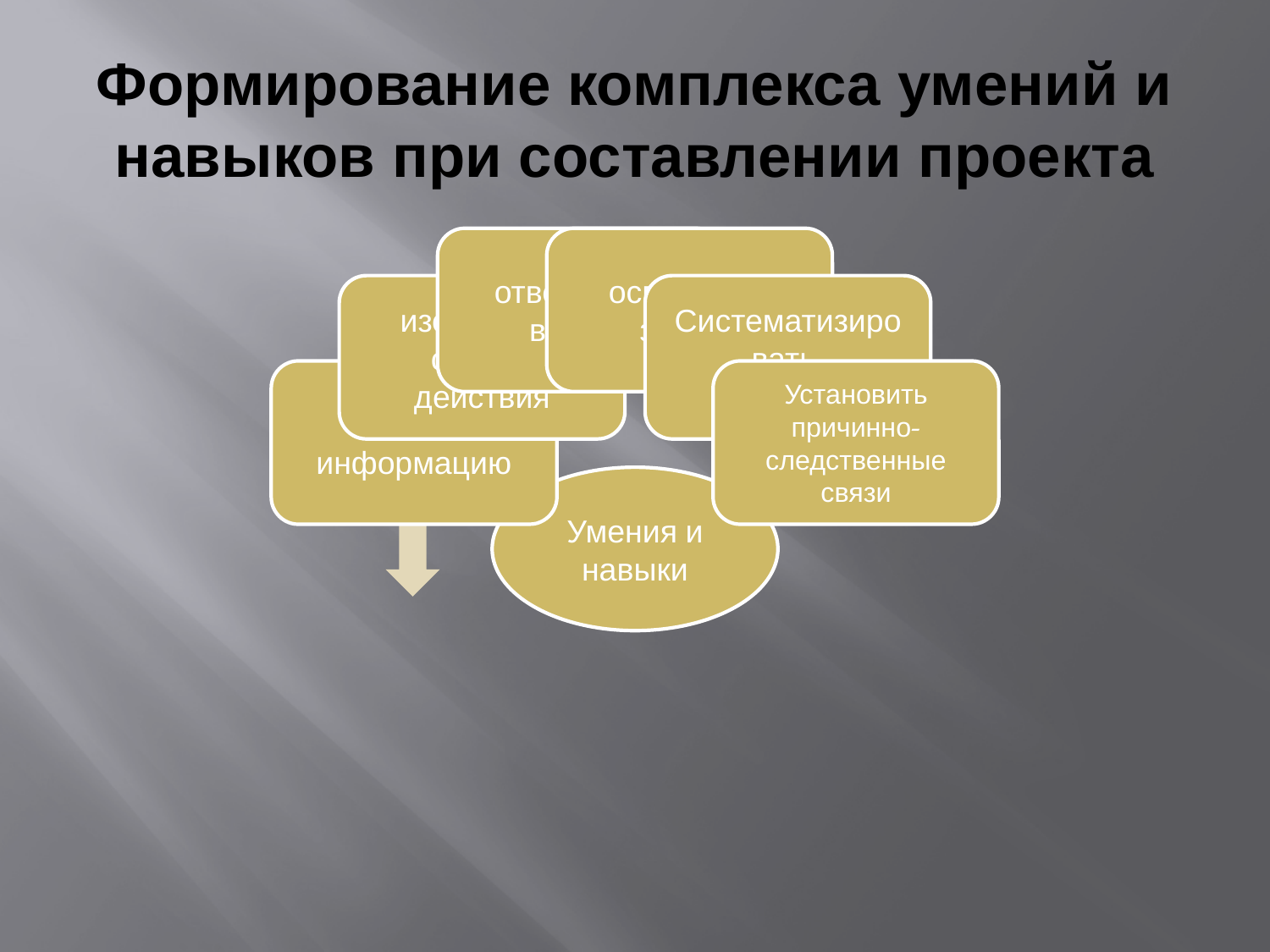

# Формирование комплекса умений и навыков при составлении проекта
Умения и навыки
данные